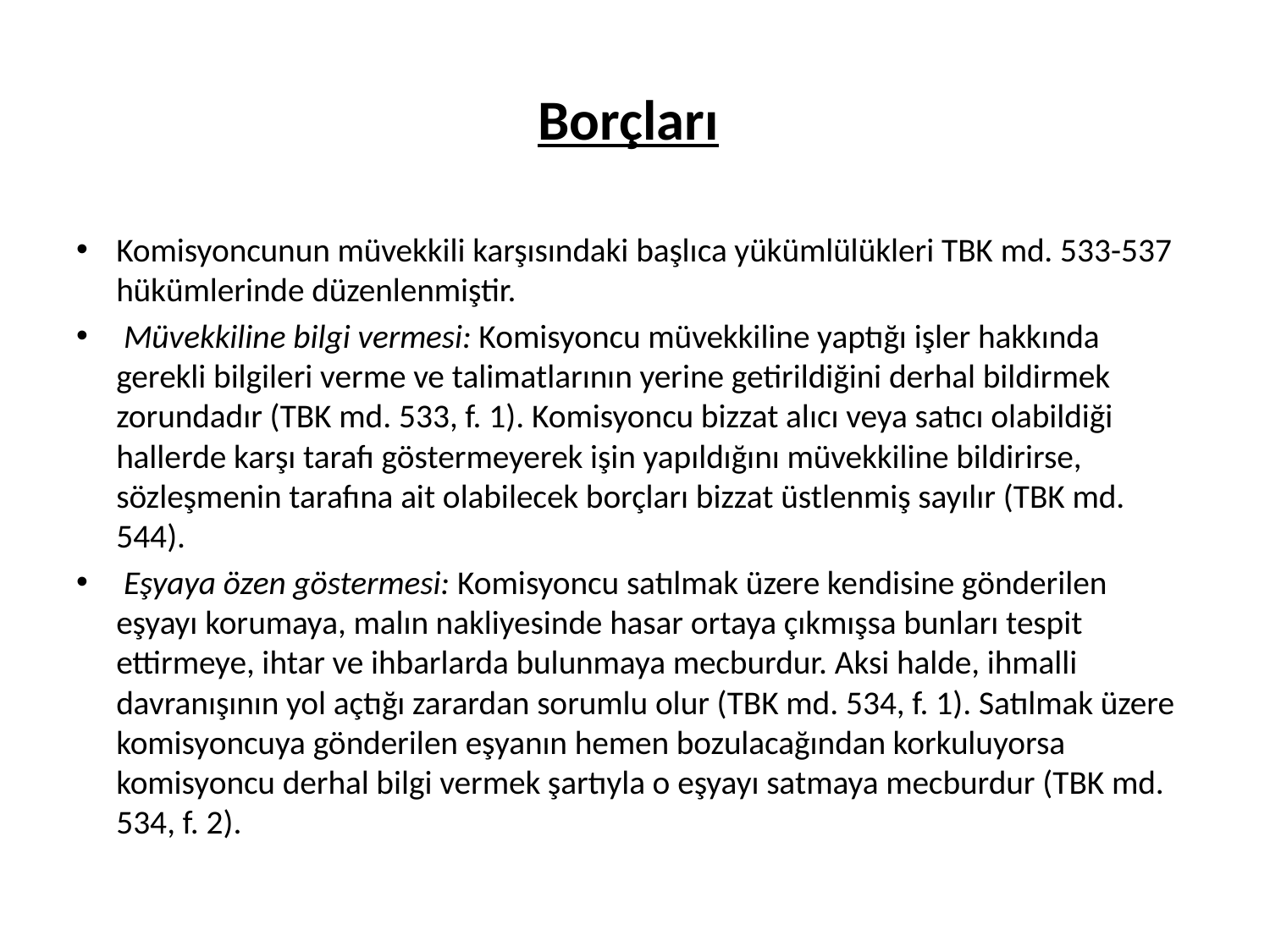

# Borçları
Komisyoncunun müvekkili karşısındaki başlıca yükümlülükleri TBK md. 533-537 hükümlerinde düzenlenmiştir.
 Müvekkiline bilgi vermesi: Komisyoncu müvekkiline yaptığı işler hakkında gerekli bilgileri verme ve talimatlarının yerine getirildiğini derhal bildirmek zorundadır (TBK md. 533, f. 1). Komisyoncu bizzat alıcı veya satıcı olabildiği hallerde karşı tarafı göstermeyerek işin yapıldığını müvekkiline bildirirse, sözleşmenin tarafına ait olabilecek borçları bizzat üstlenmiş sayılır (TBK md. 544).
 Eşyaya özen göstermesi: Komisyoncu satılmak üzere kendisine gönderilen eşyayı korumaya, malın nakliyesinde hasar ortaya çıkmışsa bunları tespit ettirmeye, ihtar ve ihbarlarda bulunmaya mecburdur. Aksi halde, ihmalli davranışının yol açtığı zarardan sorumlu olur (TBK md. 534, f. 1). Satılmak üzere komisyoncuya gönderilen eşyanın hemen bozulacağından korkuluyorsa komisyoncu derhal bilgi vermek şartıyla o eşyayı satmaya mecburdur (TBK md. 534, f. 2).